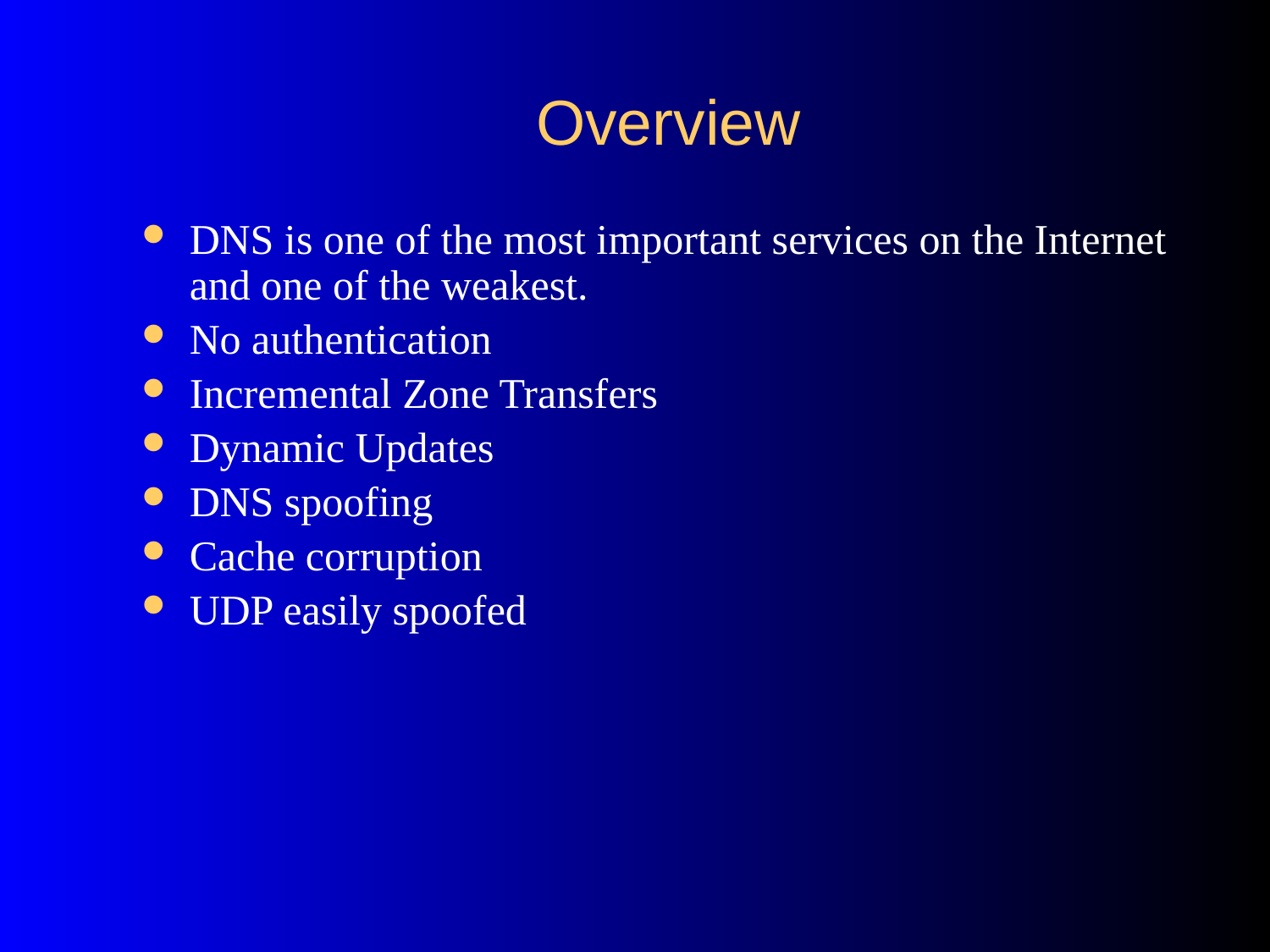

# Overview
DNS is one of the most important services on the Internet and one of the weakest.
No authentication
Incremental Zone Transfers
Dynamic Updates
DNS spoofing
Cache corruption
UDP easily spoofed